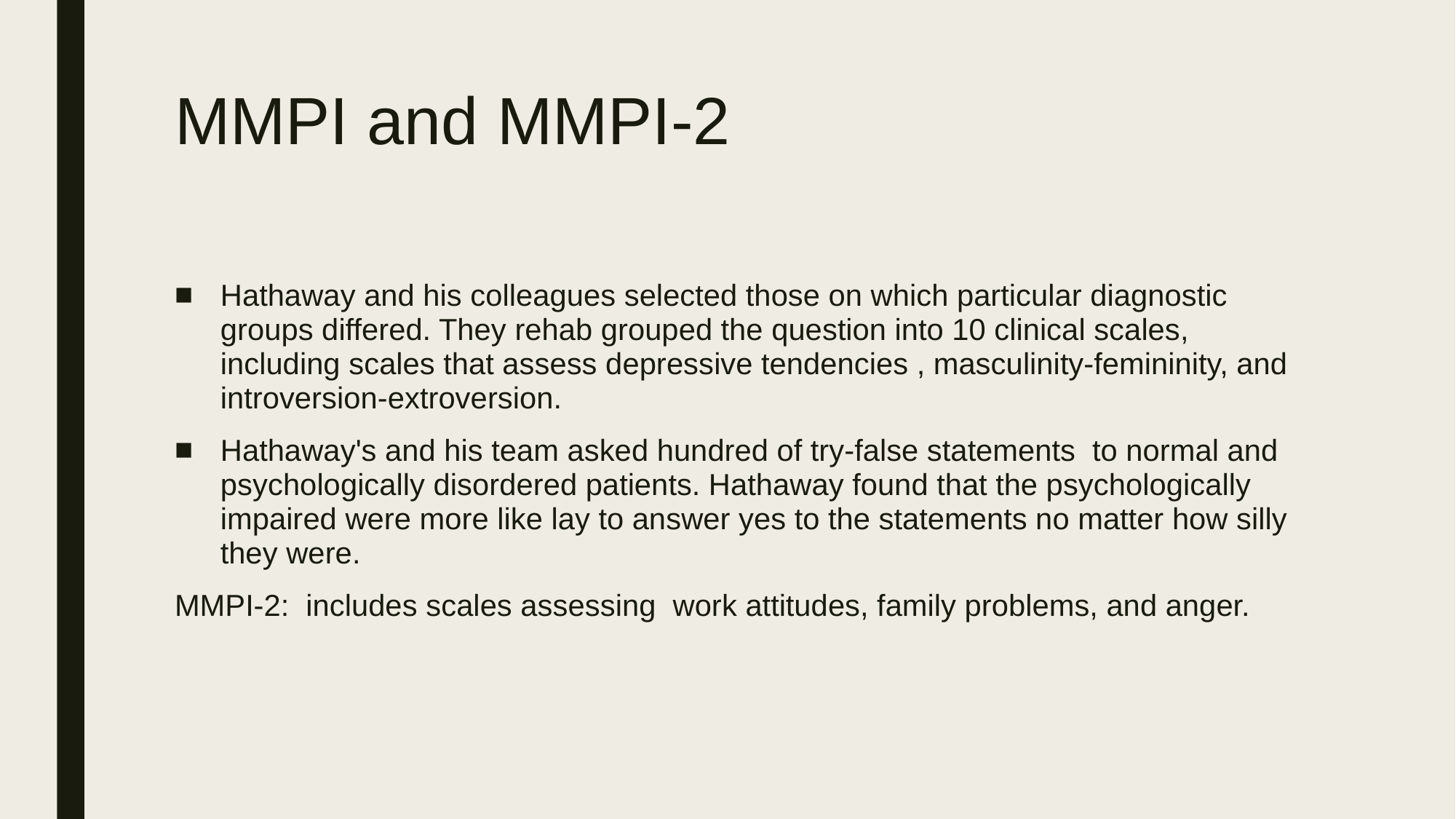

# MMPI and MMPI-2
Hathaway and his colleagues selected those on which particular diagnostic groups differed. They rehab grouped the question into 10 clinical scales, including scales that assess depressive tendencies , masculinity-femininity, and introversion-extroversion.
Hathaway's and his team asked hundred of try-false statements  to normal and psychologically disordered patients. Hathaway found that the psychologically impaired were more like lay to answer yes to the statements no matter how silly they were.
MMPI-2:  includes scales assessing  work attitudes, family problems, and anger.